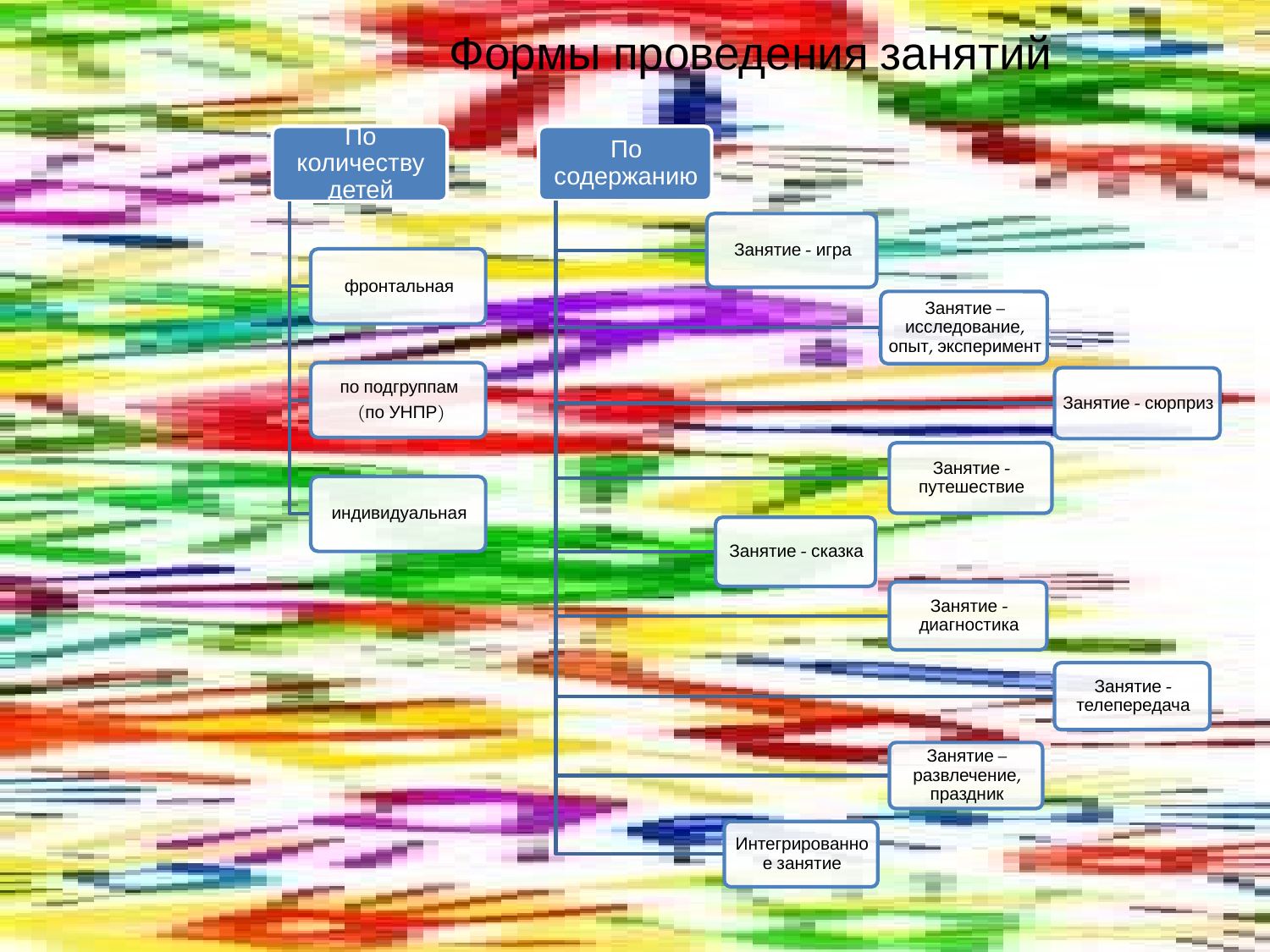

# Формы проведения занятий
По количеству детей
фронтальная
по подгруппам
 (по УНПР)
индивидуальная
По содержанию
Занятие - игра
Занятие – исследование, опыт, эксперимент
Занятие - сюрприз
Занятие - путешествие
Занятие - сказка
Занятие - диагностика
Занятие - телепередача
Занятие – развлечение, праздник
Интегрированное занятие